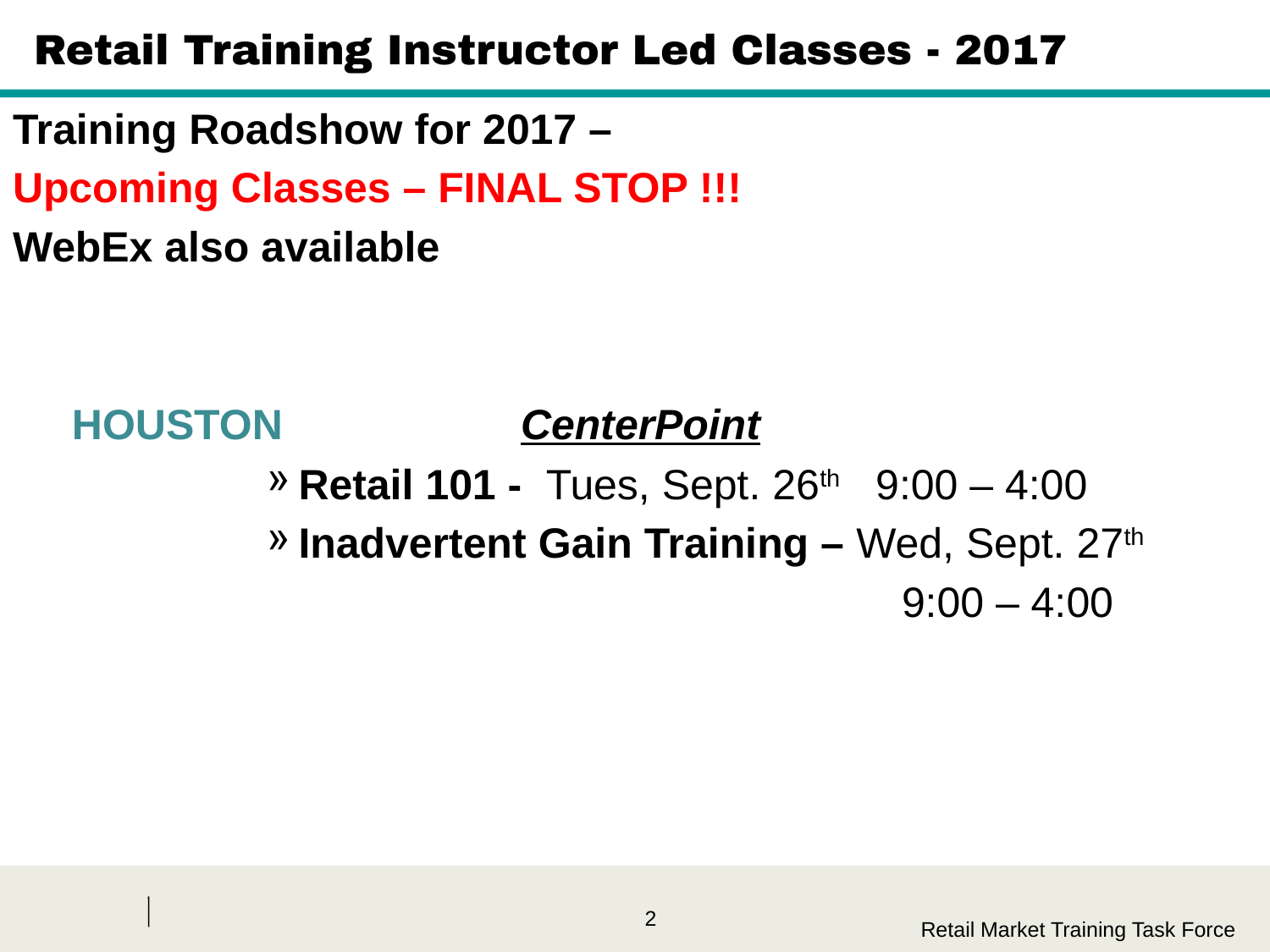

# Retail Training Instructor Led Classes - 2017
Training Roadshow for 2017 –
Upcoming Classes – FINAL STOP !!!
WebEx also available

     HOUSTON		CenterPoint
Retail 101 -  Tues, Sept. 26th   9:00 – 4:00
Inadvertent Gain Training – Wed, Sept. 27th
					9:00 – 4:00

Retail Market Training Task Force